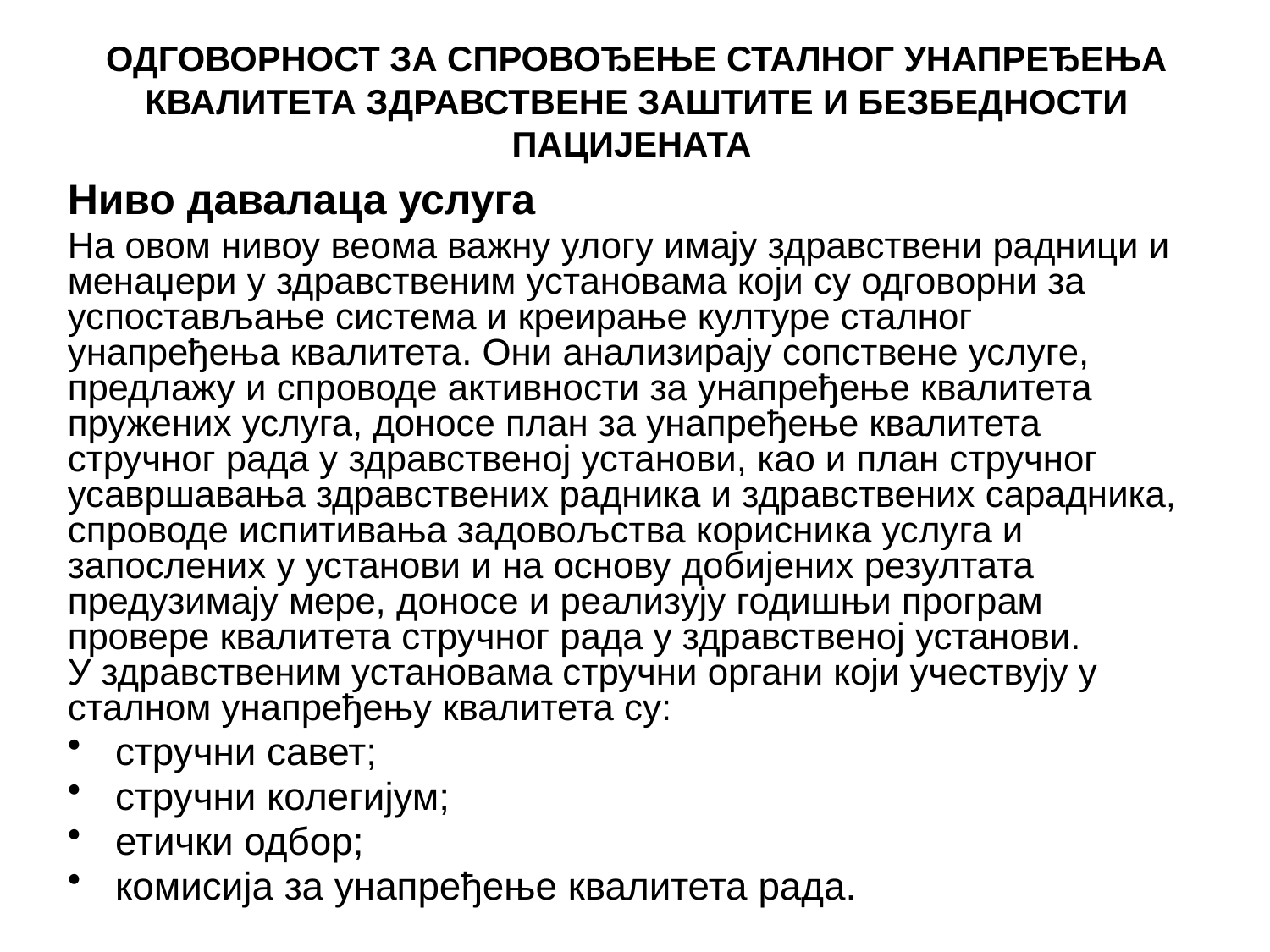

# ОДГОВОРНОСТ ЗА СПРОВОЂЕЊЕ СТАЛНОГ УНАПРЕЂЕЊА КВАЛИТЕТА ЗДРАВСТВЕНЕ ЗАШТИТЕ И БЕЗБЕДНОСТИ ПАЦИЈЕНАТА
Ниво давалаца услуга
На овом нивоу веома важну улогу имају здравствени радници и менаџери у здравственим установама који су одговорни за успостављање система и креирање културе сталног унапређења квалитета. Они анализирају сопствене услуге, предлажу и спроводе активности за унапређење квалитета пружених услуга, доносе план за унапређење квалитета стручног рада у здравственој установи, као и план стручног усавршавања здравствених радника и здравствених сарадника, спроводе испитивања задовољства корисника услуга и запослених у установи и на основу добијених резултата предузимају мере, доносе и реализују годишњи програм провере квалитета стручног рада у здравственој установи.
У здравственим установама стручни органи који учествују у сталном унапређењу квалитета су:
стручни савет;
стручни колегијум;
етички одбор;
комисија за унапређење квалитета рада.